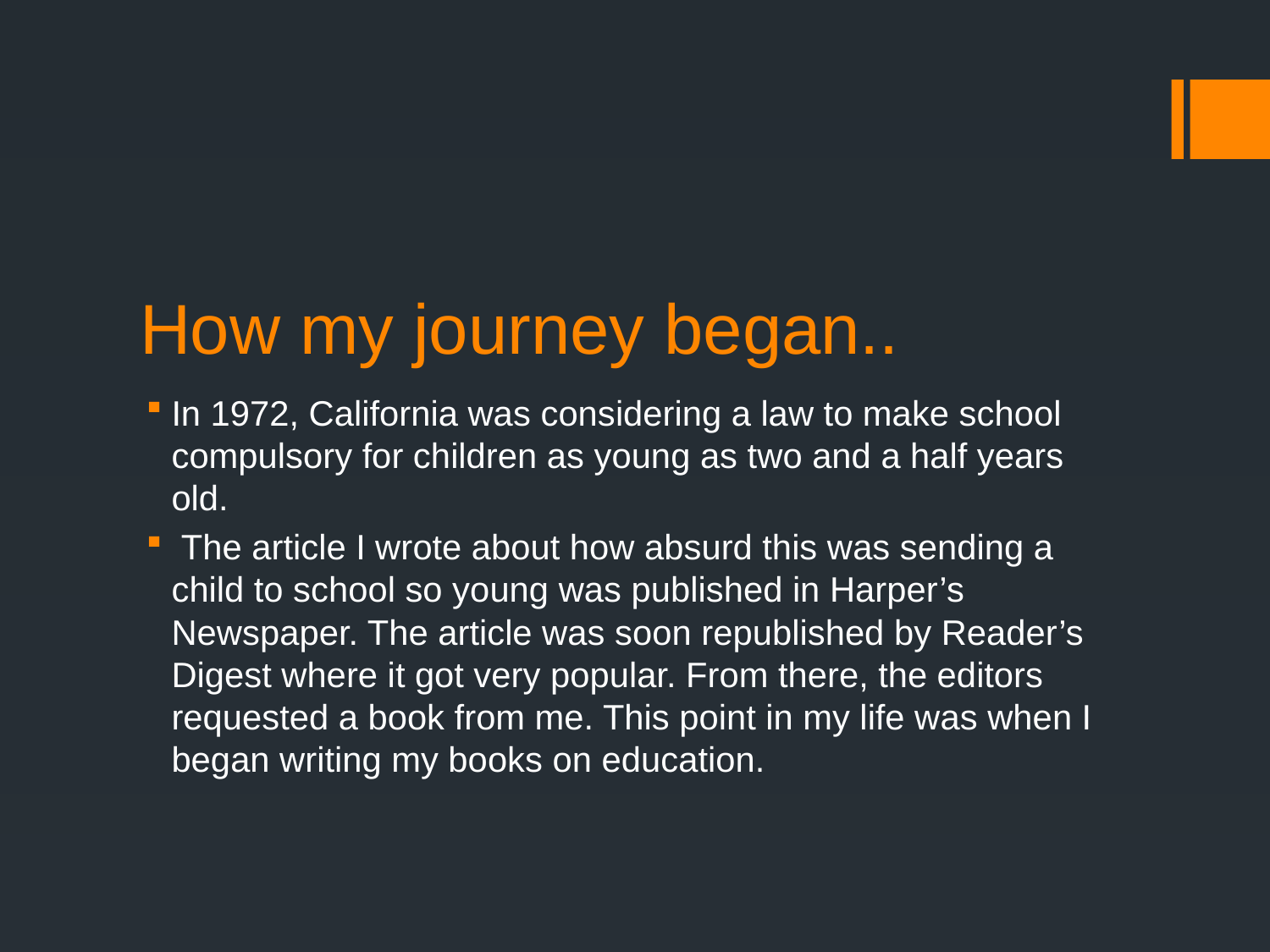

# How my journey began..
In 1972, California was considering a law to make school compulsory for children as young as two and a half years old.
 The article I wrote about how absurd this was sending a child to school so young was published in Harper’s Newspaper. The article was soon republished by Reader’s Digest where it got very popular. From there, the editors requested a book from me. This point in my life was when I began writing my books on education.